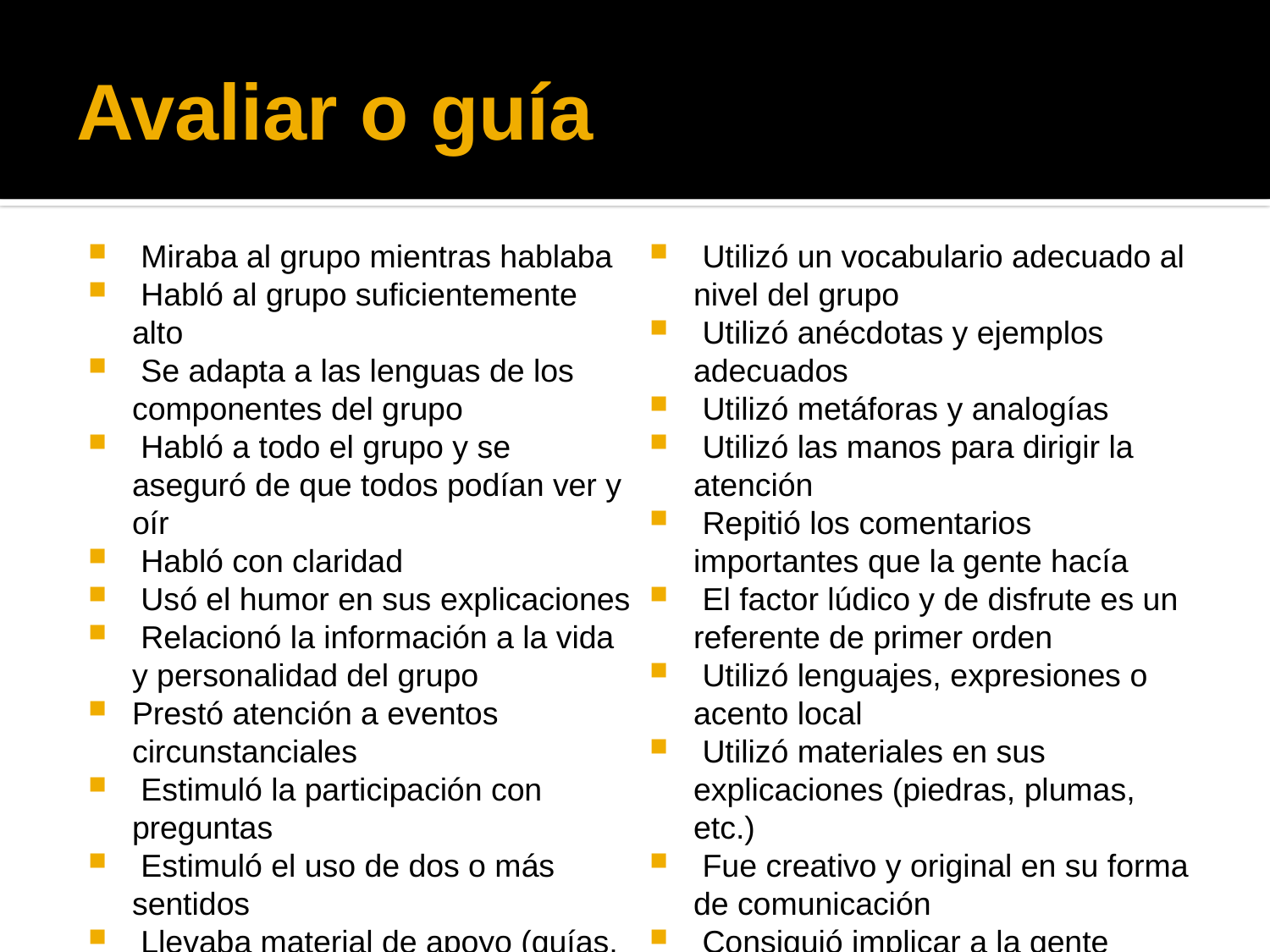

# Avaliar o guía
 Miraba al grupo mientras hablaba
 Habló al grupo suficientemente alto
 Se adapta a las lenguas de los componentes del grupo
 Habló a todo el grupo y se aseguró de que todos podían ver y oír
 Habló con claridad
 Usó el humor en sus explicaciones
 Relacionó la información a la vida y personalidad del grupo
Prestó atención a eventos circunstanciales
 Estimuló la participación con preguntas
 Estimuló el uso de dos o más sentidos
 Llevaba material de apoyo (guías, prismáticos, fotos, cuaderno, etc.)
 Utilizó un vocabulario adecuado al nivel del grupo
 Utilizó anécdotas y ejemplos adecuados
 Utilizó metáforas y analogías
 Utilizó las manos para dirigir la atención
 Repitió los comentarios importantes que la gente hacía
 El factor lúdico y de disfrute es un referente de primer orden
 Utilizó lenguajes, expresiones o acento local
 Utilizó materiales en sus explicaciones (piedras, plumas, etc.)
 Fue creativo y original en su forma de comunicación
 Consiguió implicar a la gente